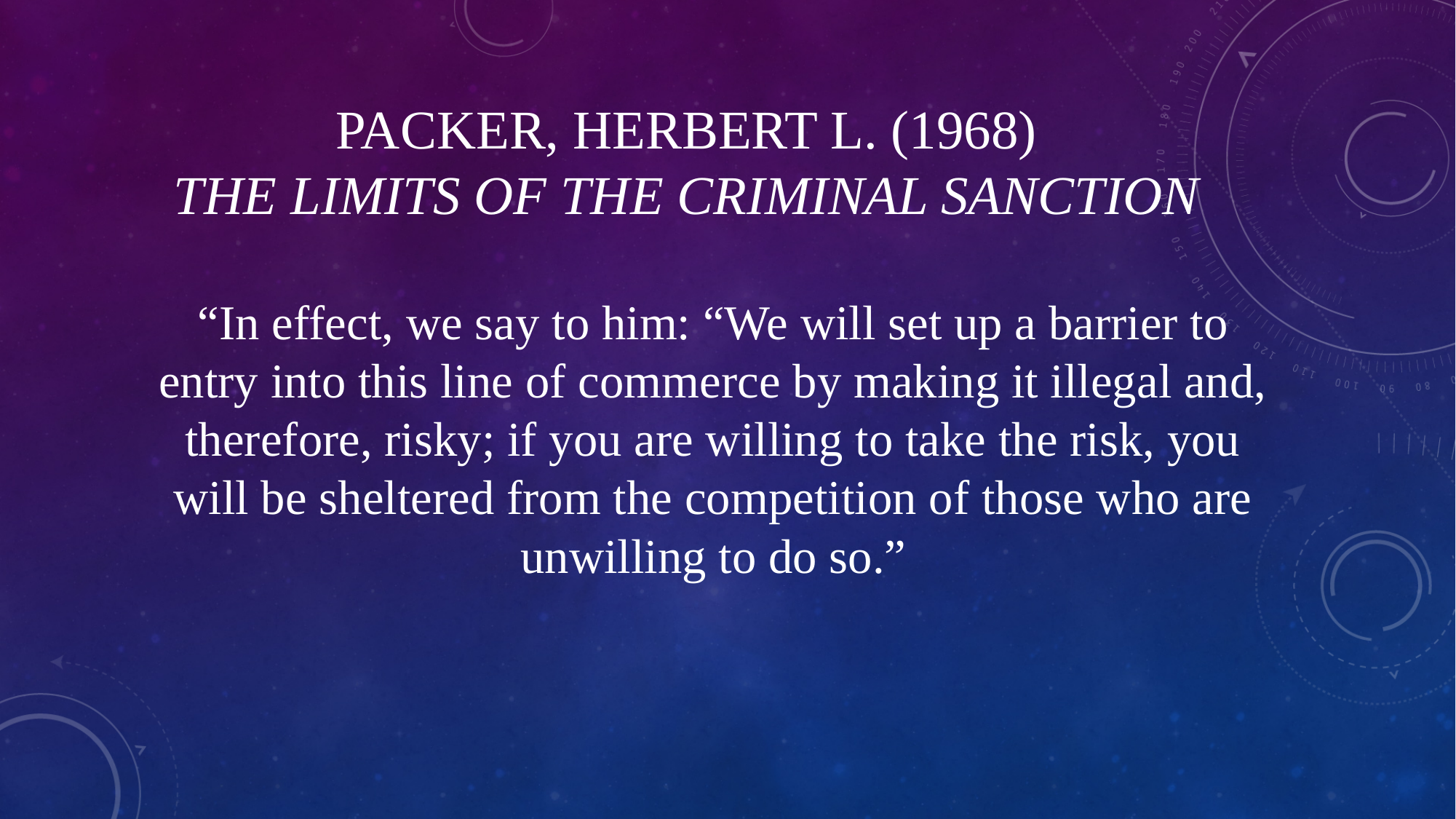

# Packer, Herbert L. (1968) The Limits of the Criminal Sanction
“In effect, we say to him: “We will set up a barrier to entry into this line of commerce by making it illegal and, therefore, risky; if you are willing to take the risk, you will be sheltered from the competition of those who are unwilling to do so.”